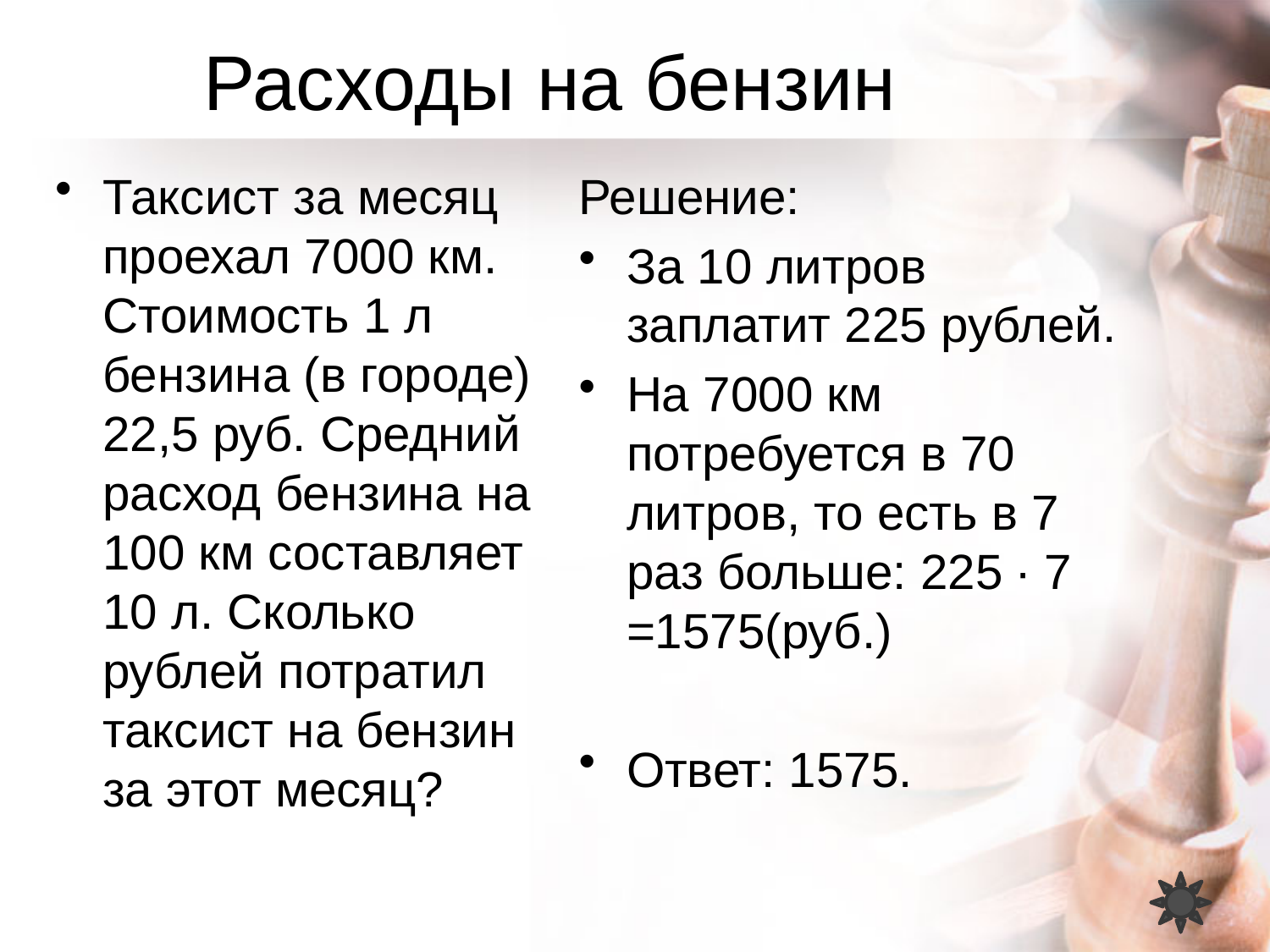

# Расходы на бензин
Таксист за месяц проехал 7000 км. Стоимость 1 л бензина (в городе) 22,5 руб. Средний расход бензина на 100 км составляет 10 л. Сколько рублей потратил таксист на бензин за этот месяц?
Решение:
За 10 литров заплатит 225 рублей.
На 7000 км потребуется в 70 литров, то есть в 7 раз больше: 225 ∙ 7 =1575(руб.)

Ответ: 1575.